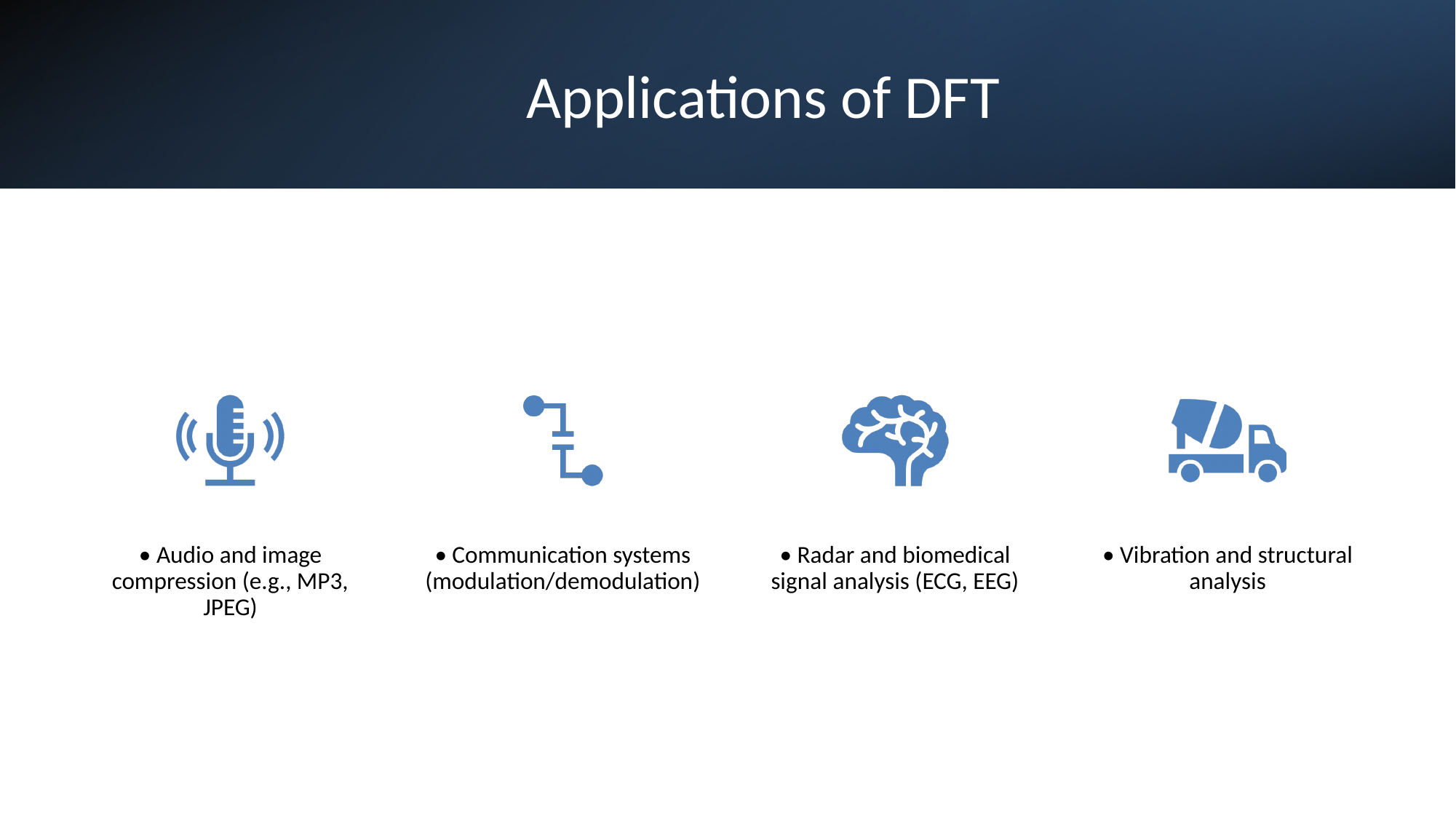

# Applications of DFT
• Audio and image compression (e.g., MP3, JPEG)
• Communication systems (modulation/demodulation)
• Radar and biomedical signal analysis (ECG, EEG)
• Vibration and structural analysis